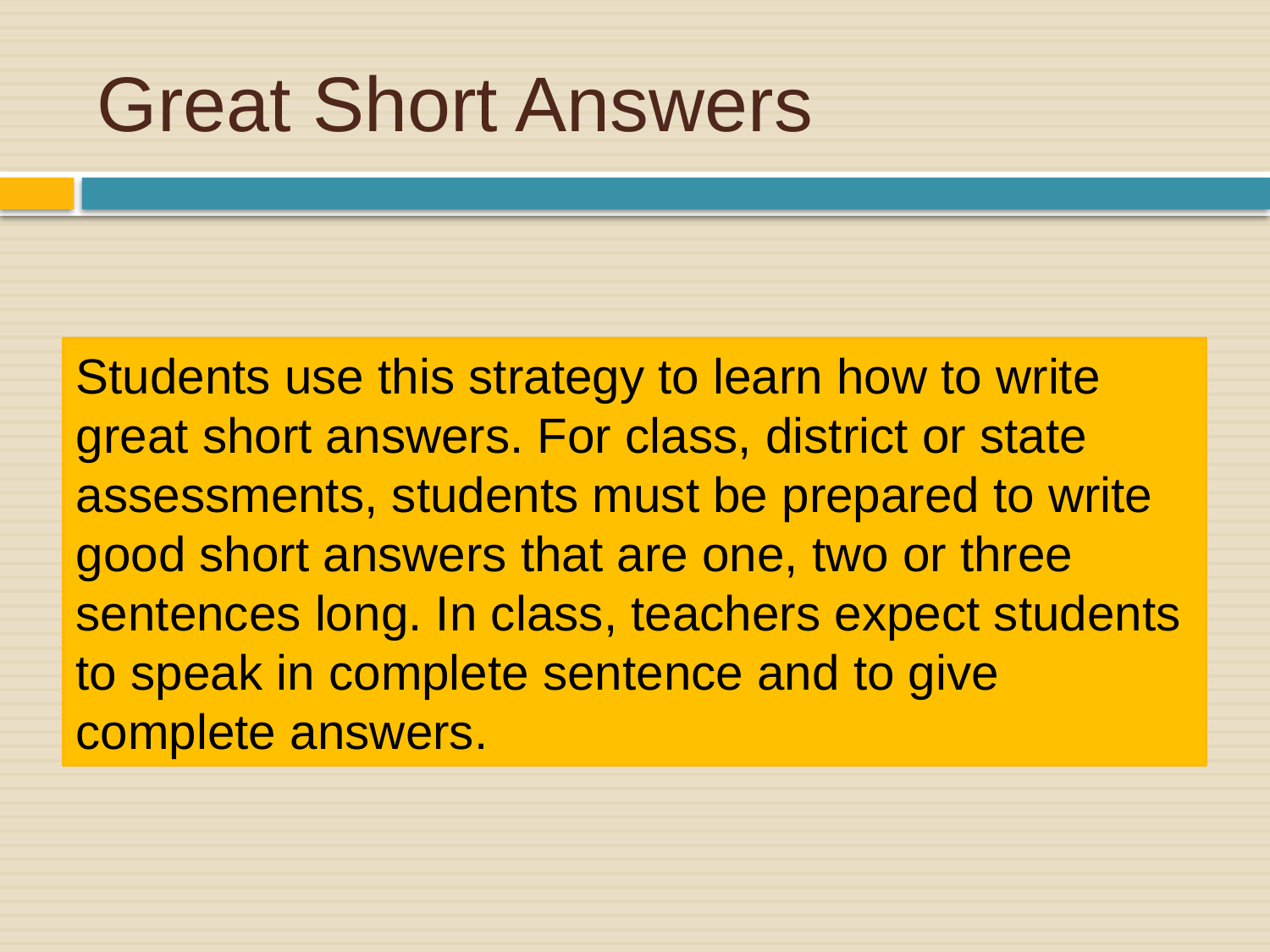

# Great Short Answers
Students use this strategy to learn how to write great short answers. For class, district or state assessments, students must be prepared to write good short answers that are one, two or three sentences long. In class, teachers expect students to speak in complete sentence and to give complete answers.